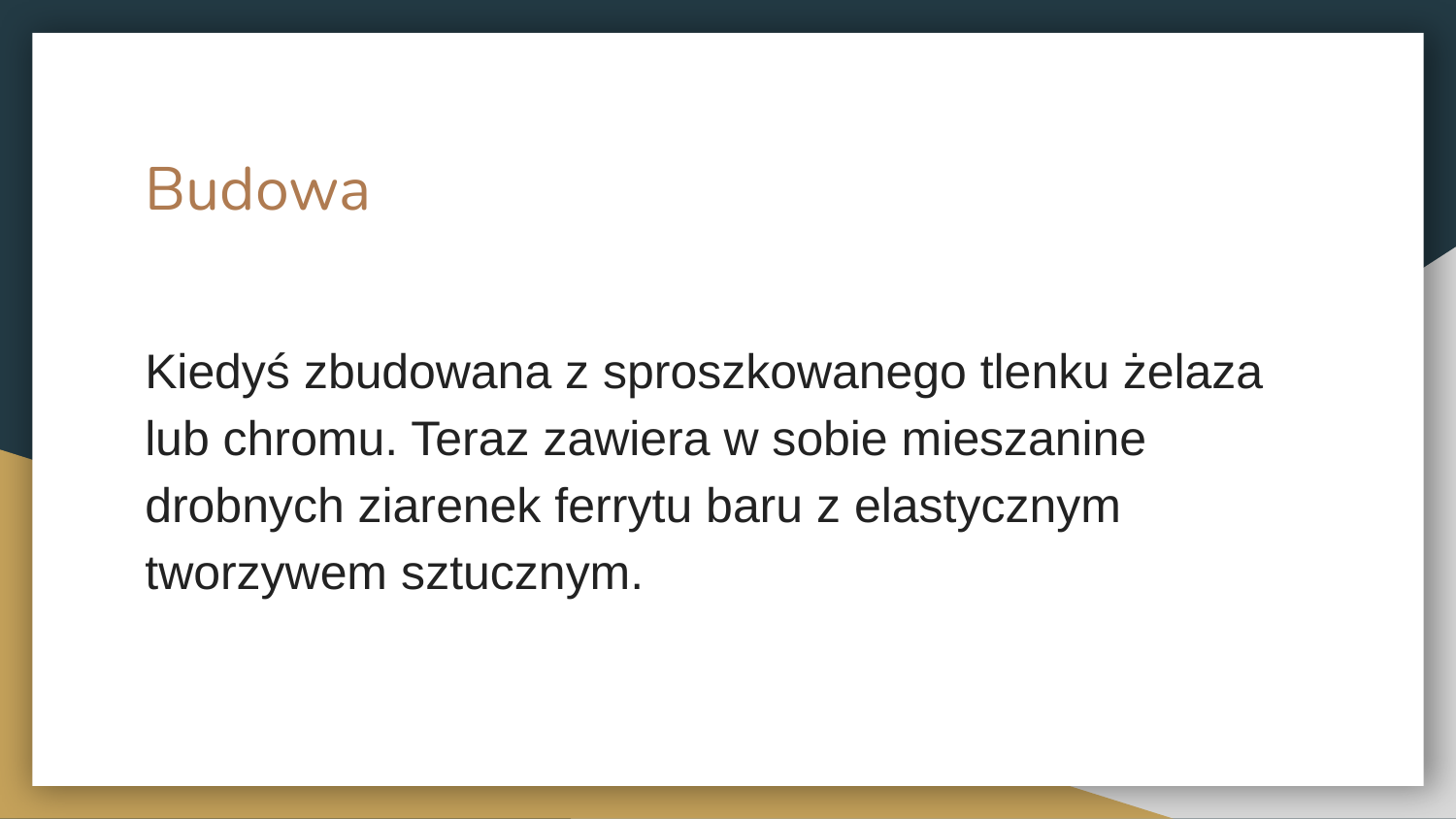

# Budowa
Kiedyś zbudowana z sproszkowanego tlenku żelaza lub chromu. Teraz zawiera w sobie mieszanine drobnych ziarenek ferrytu baru z elastycznym tworzywem sztucznym.